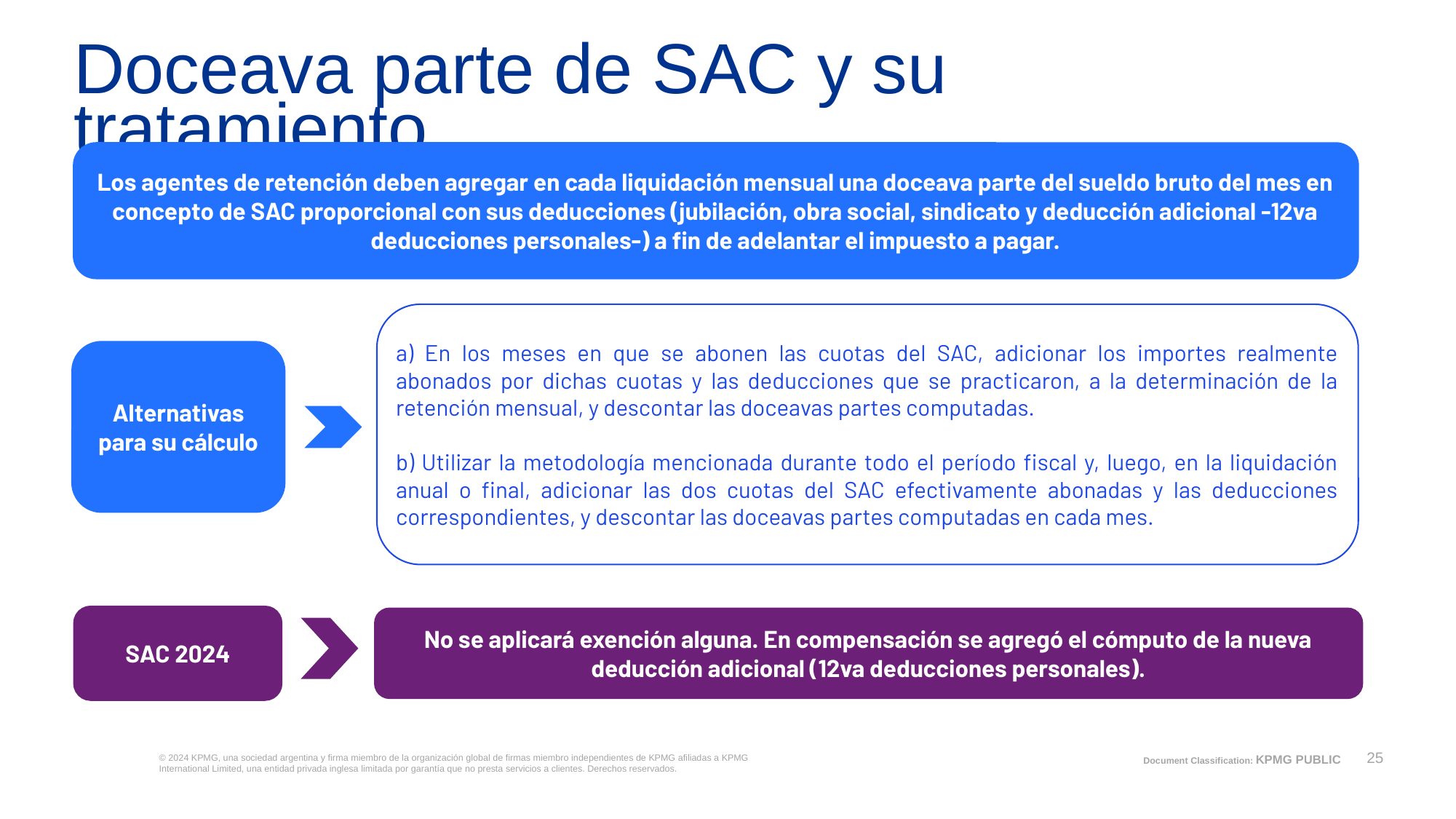

# Doceava parte de SAC y su tratamiento
Los agentes de retención deben agregar en cada liquidación mensual una doceava parte del sueldo bruto del mes en concepto de SAC proporcional con sus deducciones (jubilación, obra social, sindicato y deducción adicional -12va deducciones personales-) a fin de adelantar el impuesto a pagar.
a) En los meses en que se abonen las cuotas del SAC, adicionar los importes realmente abonados por dichas cuotas y las deducciones que se practicaron, a la determinación de la retención mensual, y descontar las doceavas partes computadas.

b) Utilizar la metodología mencionada durante todo el período fiscal y, luego, en la liquidación anual o final, adicionar las dos cuotas del SAC efectivamente abonadas y las deducciones correspondientes, y descontar las doceavas partes computadas en cada mes.
Alternativas para su cálculo

No se aplicará exención alguna. En compensación se agregó el cómputo de la nueva deducción adicional (12va deducciones personales).
SAC 2024